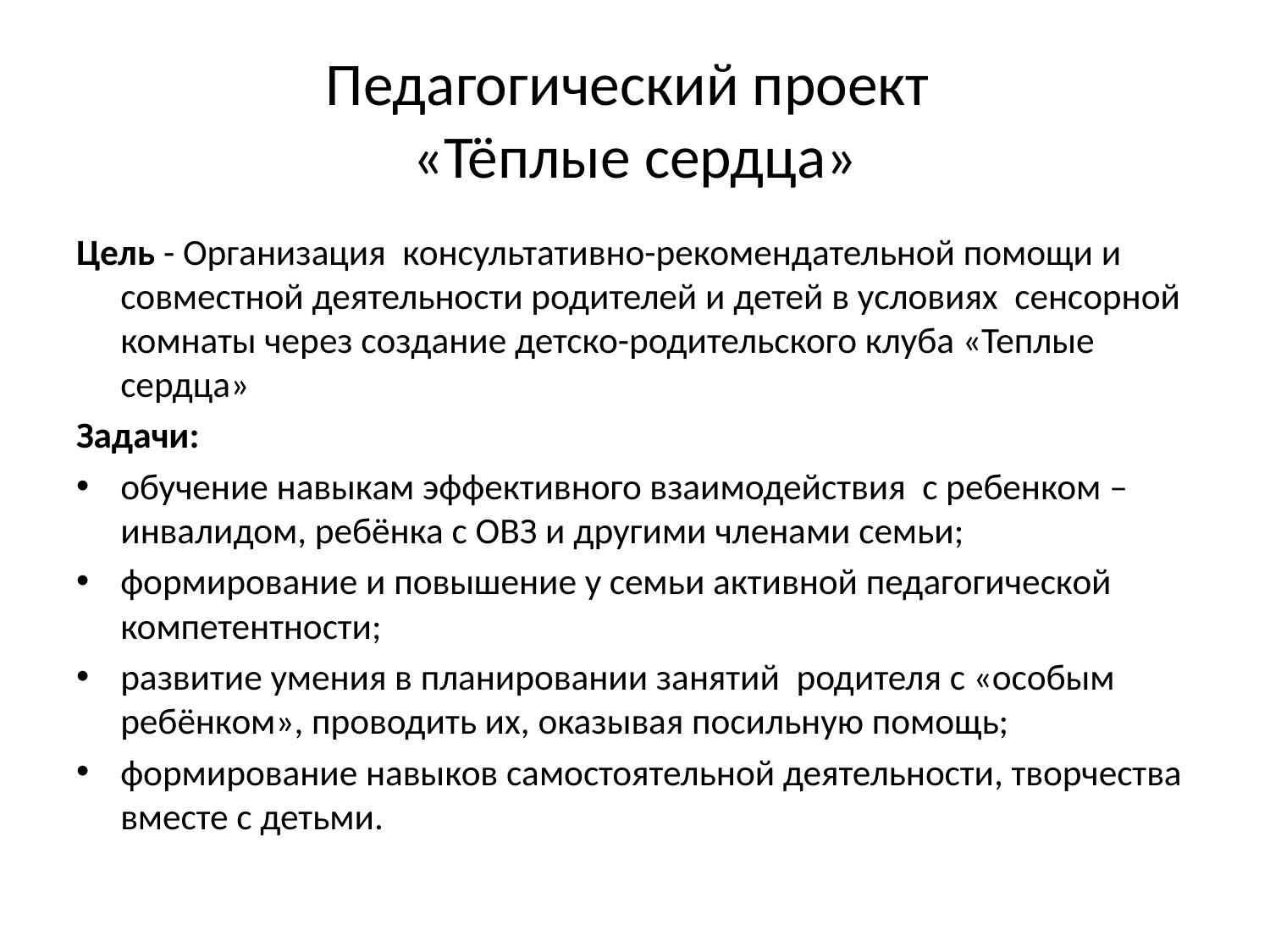

# Педагогический проект «Тёплые сердца»
Цель - Организация  консультативно-рекомендательной помощи и совместной деятельности родителей и детей в условиях  сенсорной комнаты через создание детско-родительского клуба «Теплые сердца»
Задачи:
обучение навыкам эффективного взаимодействия  с ребенком – инвалидом, ребёнка с ОВЗ и другими членами семьи;
формирование и повышение у семьи активной педагогической компетентности;
развитие умения в планировании занятий  родителя с «особым ребёнком», проводить их, оказывая посильную помощь;
формирование навыков самостоятельной деятельности, творчества вместе с детьми.